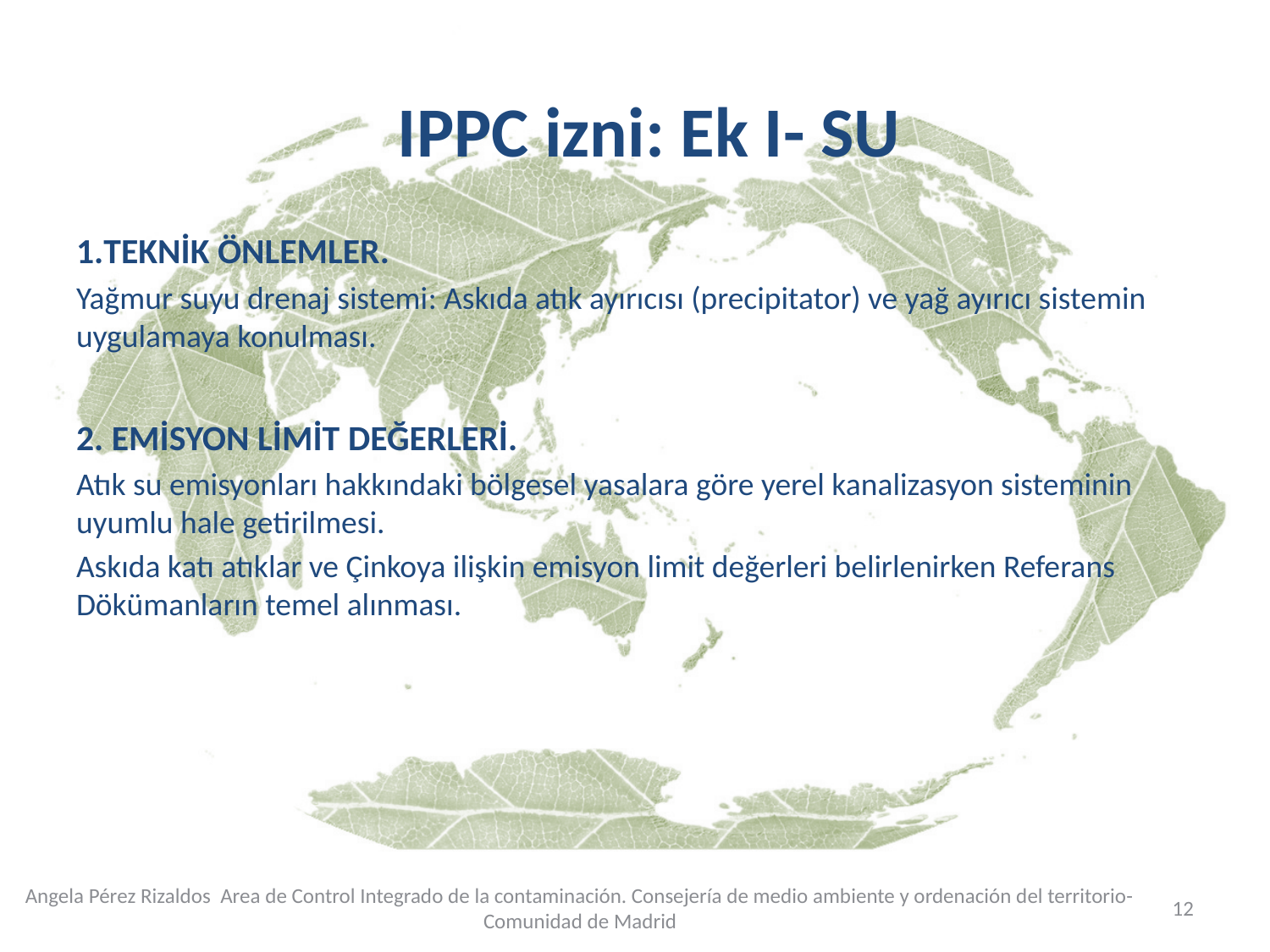

IPPC izni: Ek I- SU
TEKNİK ÖNLEMLER.
Yağmur suyu drenaj sistemi: Askıda atık ayırıcısı (precipitator) ve yağ ayırıcı sistemin uygulamaya konulması.

2. EMİSYON LİMİT DEĞERLERİ.
Atık su emisyonları hakkındaki bölgesel yasalara göre yerel kanalizasyon sisteminin uyumlu hale getirilmesi.
Askıda katı atıklar ve Çinkoya ilişkin emisyon limit değerleri belirlenirken Referans Dökümanların temel alınması.

Angela Pérez Rizaldos  Area de Control Integrado de la contaminación. Consejería de medio ambiente y ordenación del territorio- Comunidad de Madrid
12